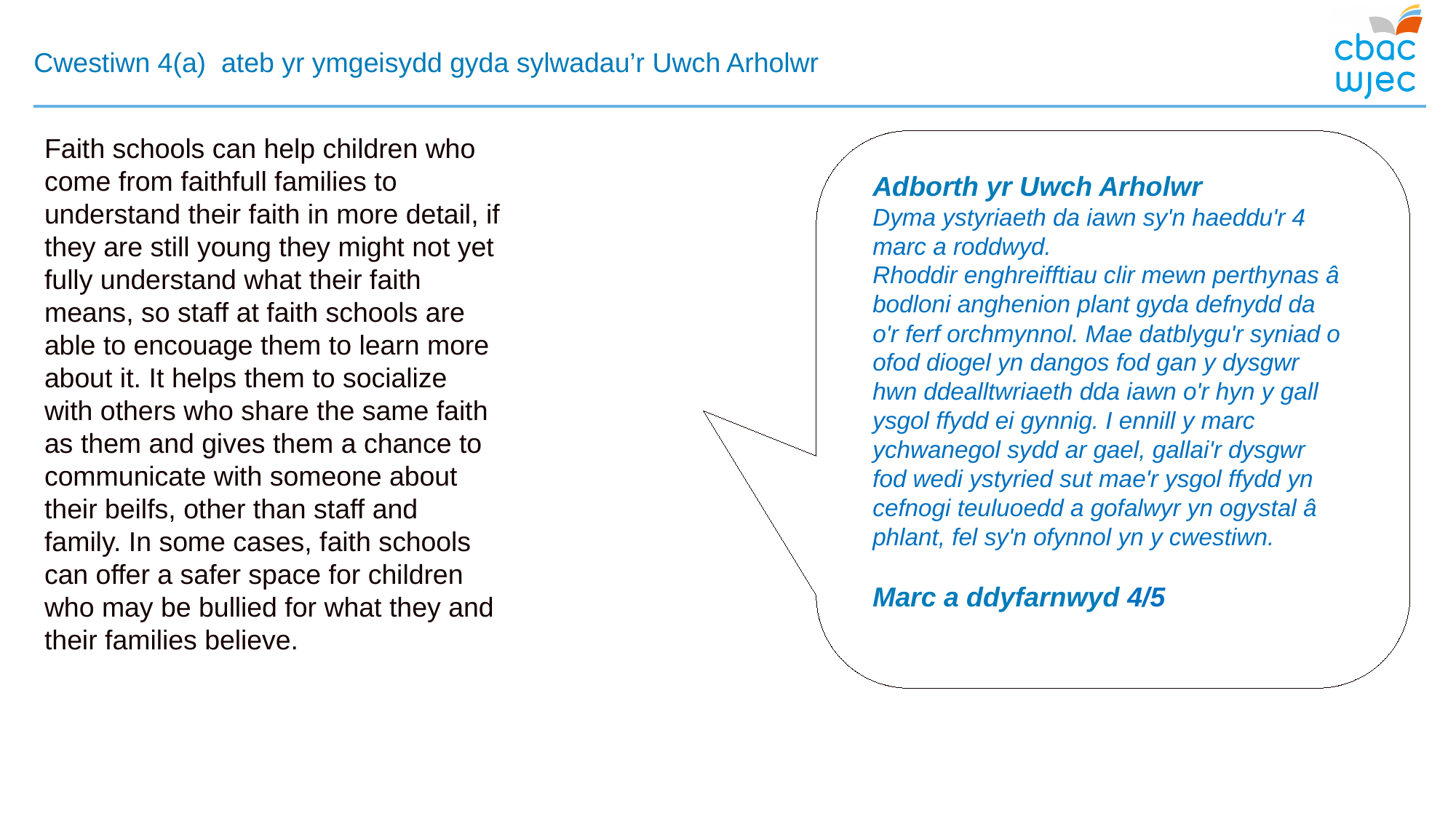

# Cwestiwn 4(a)  ateb yr ymgeisydd gyda sylwadau’r Uwch Arholwr
Faith schools can help children who come from faithfull families to understand their faith in more detail, if they are still young they might not yet fully understand what their faith means, so staff at faith schools are able to encouage them to learn more about it. It helps them to socialize with others who share the same faith as them and gives them a chance to communicate with someone about their beilfs, other than staff and family. In some cases, faith schools can offer a safer space for children who may be bullied for what they and their families believe.

Adborth yr Uwch Arholwr
Dyma ystyriaeth da iawn sy'n haeddu'r 4 marc a roddwyd.
Rhoddir enghreifftiau clir mewn perthynas â bodloni anghenion plant gyda defnydd da o'r ferf orchmynnol. Mae datblygu'r syniad o ofod diogel yn dangos fod gan y dysgwr hwn ddealltwriaeth dda iawn o'r hyn y gall ysgol ffydd ei gynnig. I ennill y marc ychwanegol sydd ar gael, gallai'r dysgwr fod wedi ystyried sut mae'r ysgol ffydd yn cefnogi teuluoedd a gofalwyr yn ogystal â phlant, fel sy'n ofynnol yn y cwestiwn.
Marc a ddyfarnwyd 4/5